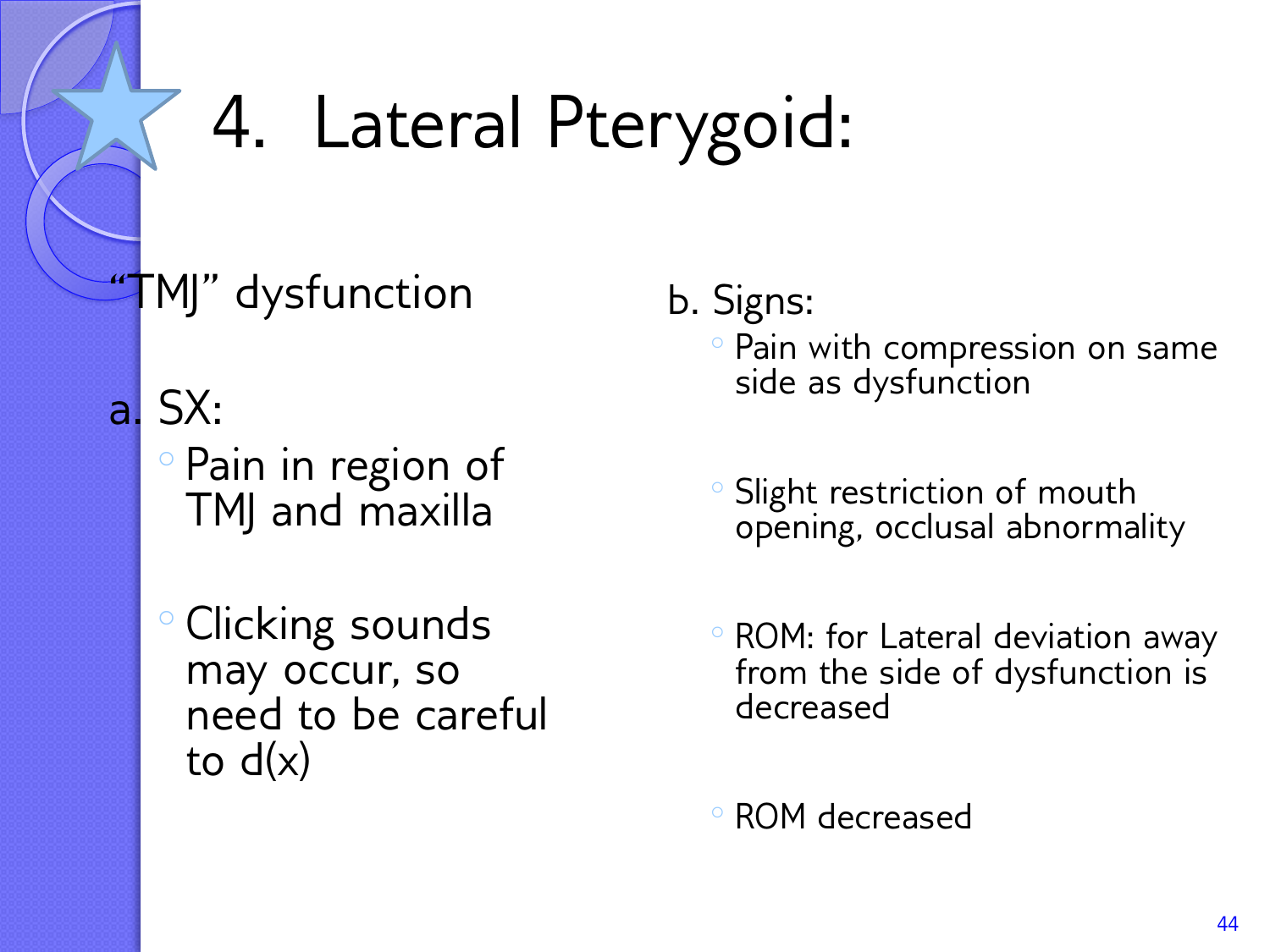

# 4.  Lateral Pterygoid:

“TMJ” dysfunction

a. SX:
Pain in region of TMJ and maxilla

Clicking sounds may occur, so need to be careful to d(x)
b. Signs:
Pain with compression on same side as dysfunction

Slight restriction of mouth opening, occlusal abnormality

ROM: for Lateral deviation away from the side of dysfunction is decreased

ROM decreased

44